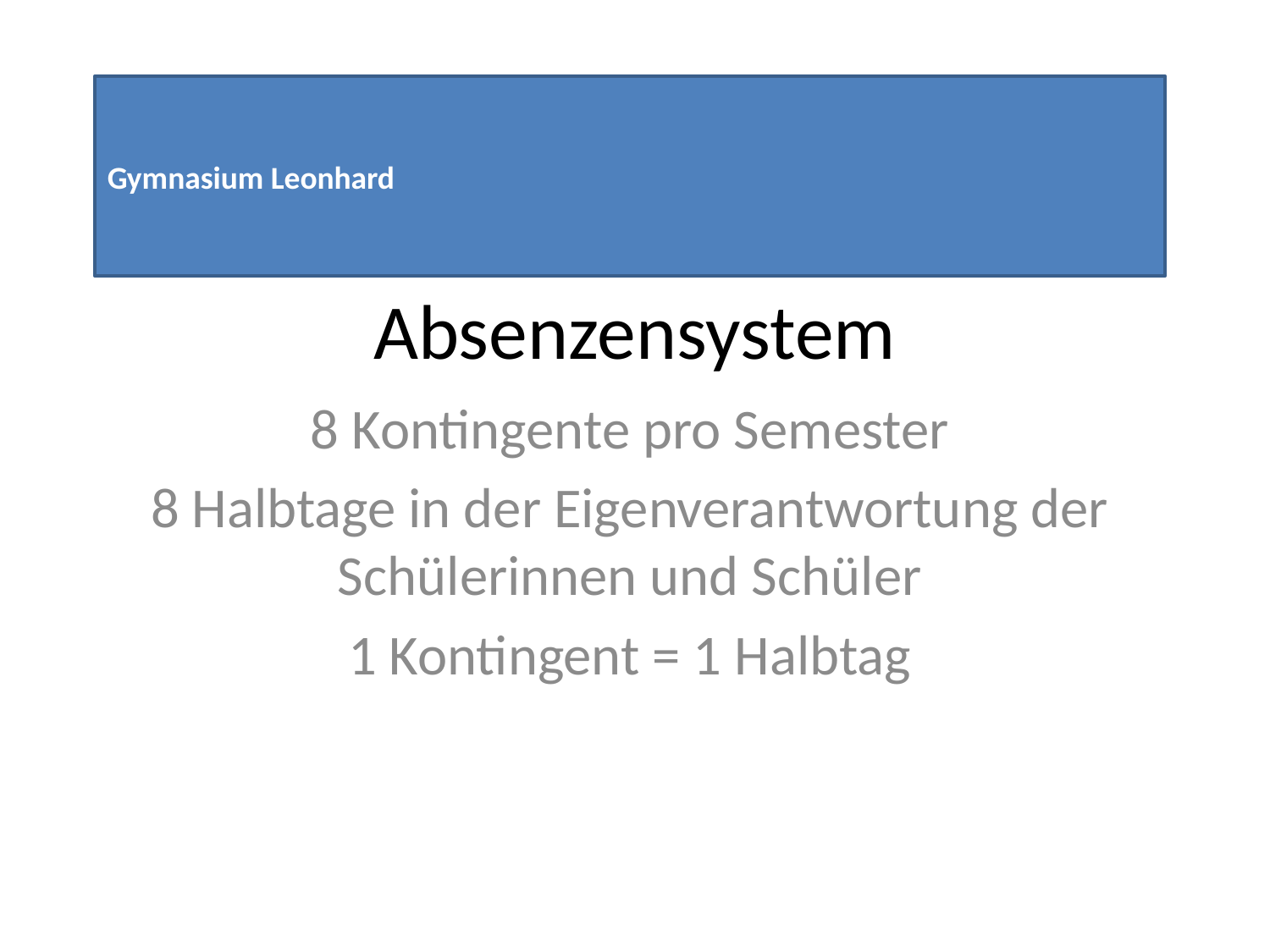

Gymnasium Leonhard
# Absenzensystem
8 Kontingente pro Semester
8 Halbtage in der Eigenverantwortung der Schülerinnen und Schüler
1 Kontingent = 1 Halbtag